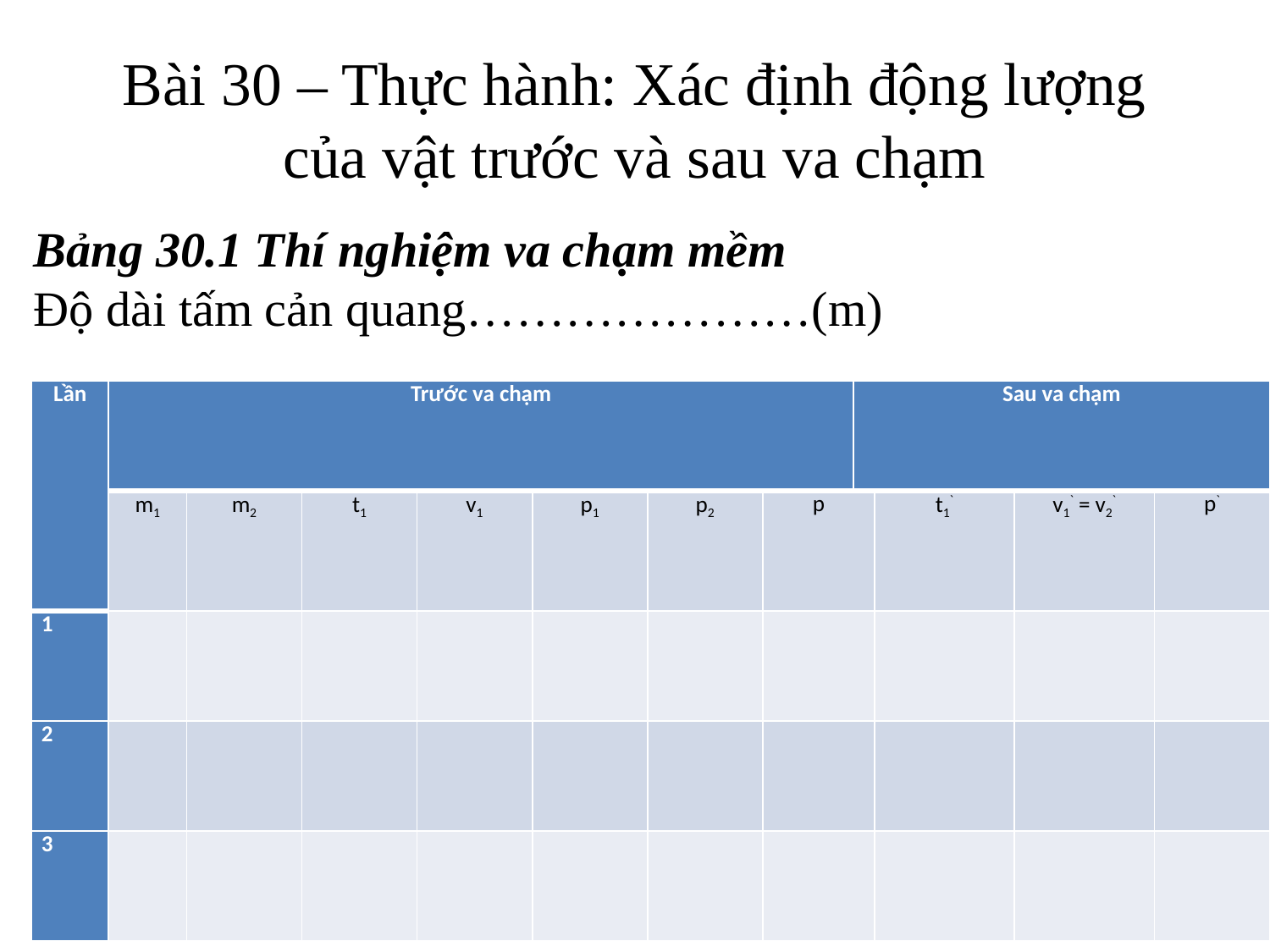

# Bài 30 – Thực hành: Xác định động lượng của vật trước và sau va chạm
Bảng 30.1 Thí nghiệm va chạm mềm
Độ dài tấm cản quang…………………(m)

| Lần | Trước va chạm |  |  |  |  |  |  | Sau va chạm |  |  |  |
| --- | --- | --- | --- | --- | --- | --- | --- | --- | --- | --- | --- |
|  | m1 | m2 | t1 | v1 | p1 | p2 | p |  | t1` | v1` = v2` | p` |
| 1 |  |  |  |  |  |  |  |  |  |  |  |
| 2 |  |  |  |  |  |  |  |  |  |  |  |
| 3 |  |  |  |  |  |  |  |  |  |  |  |